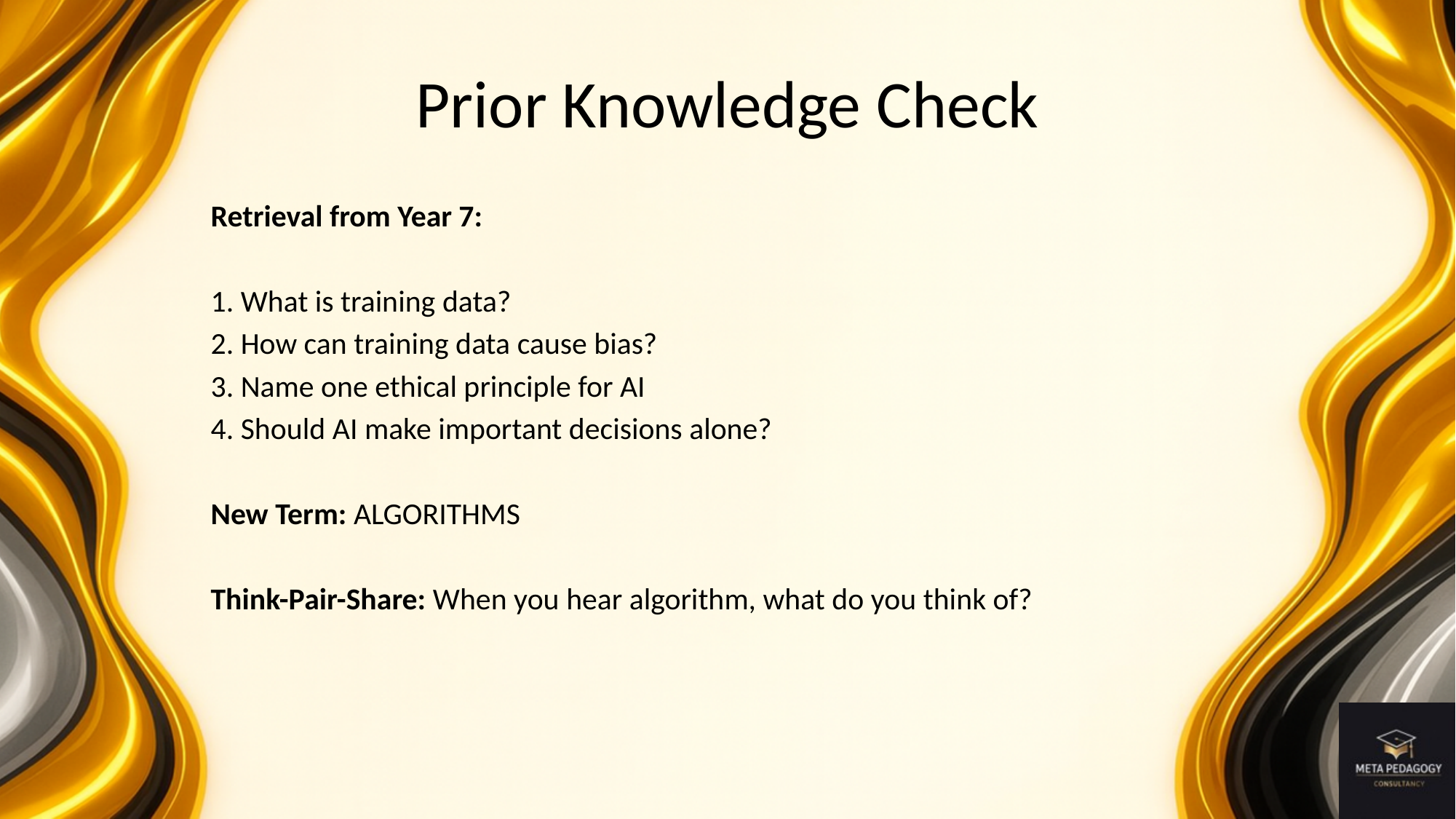

# Prior Knowledge Check
Retrieval from Year 7:

1. What is training data?
2. How can training data cause bias?
3. Name one ethical principle for AI
4. Should AI make important decisions alone?

New Term: ALGORITHMS

Think-Pair-Share: When you hear algorithm, what do you think of?